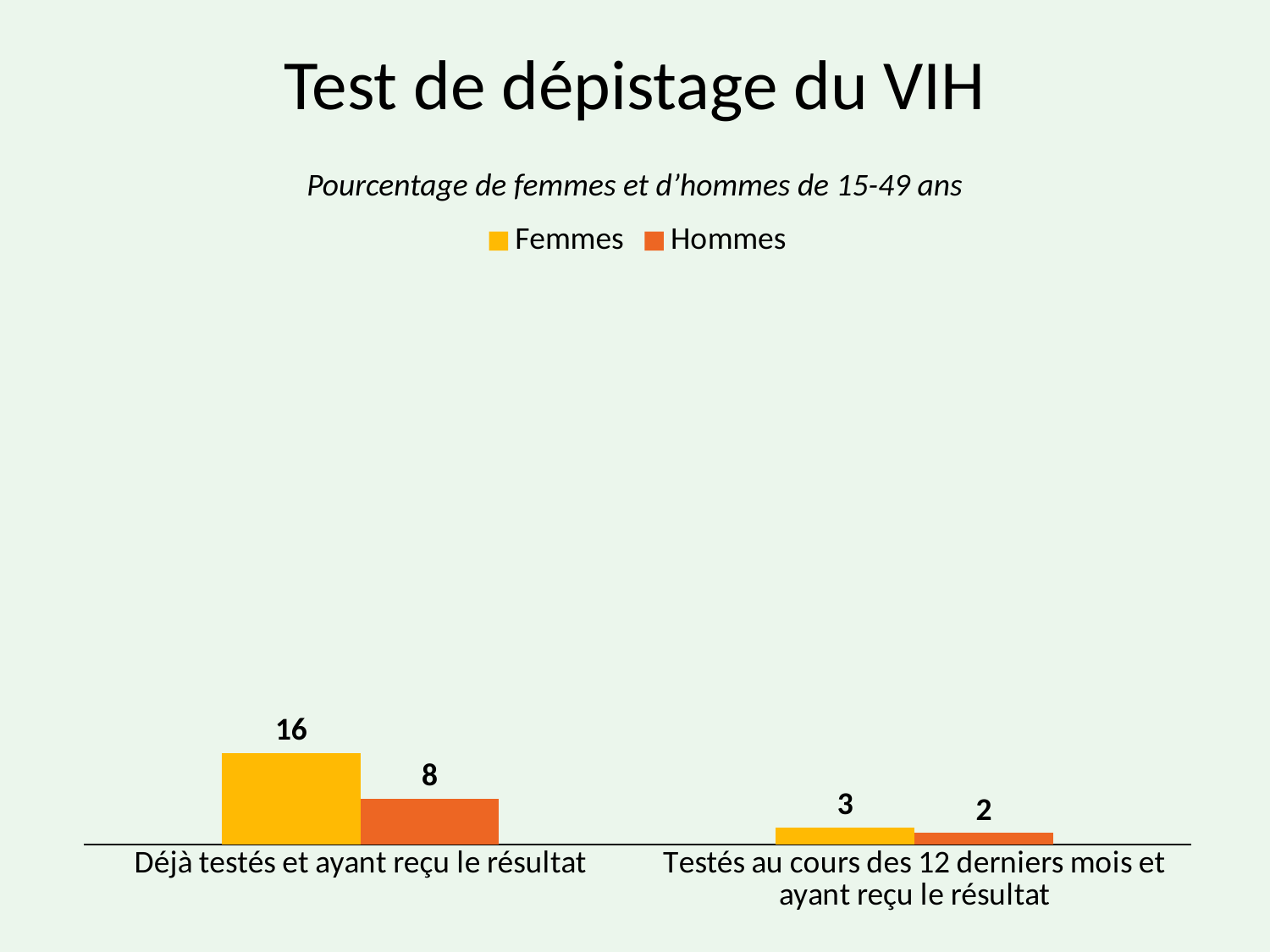

# Test de dépistage du VIH
Pourcentage de femmes et d’hommes de 15-49 ans

### Chart

| Category | Femmes | Hommes |
|---|---|---|
| Déjà testés et ayant reçu le résultat | 16.0 | 8.0 |
| Testés au cours des 12 derniers mois et ayant reçu le résultat | 3.0 | 2.0 |